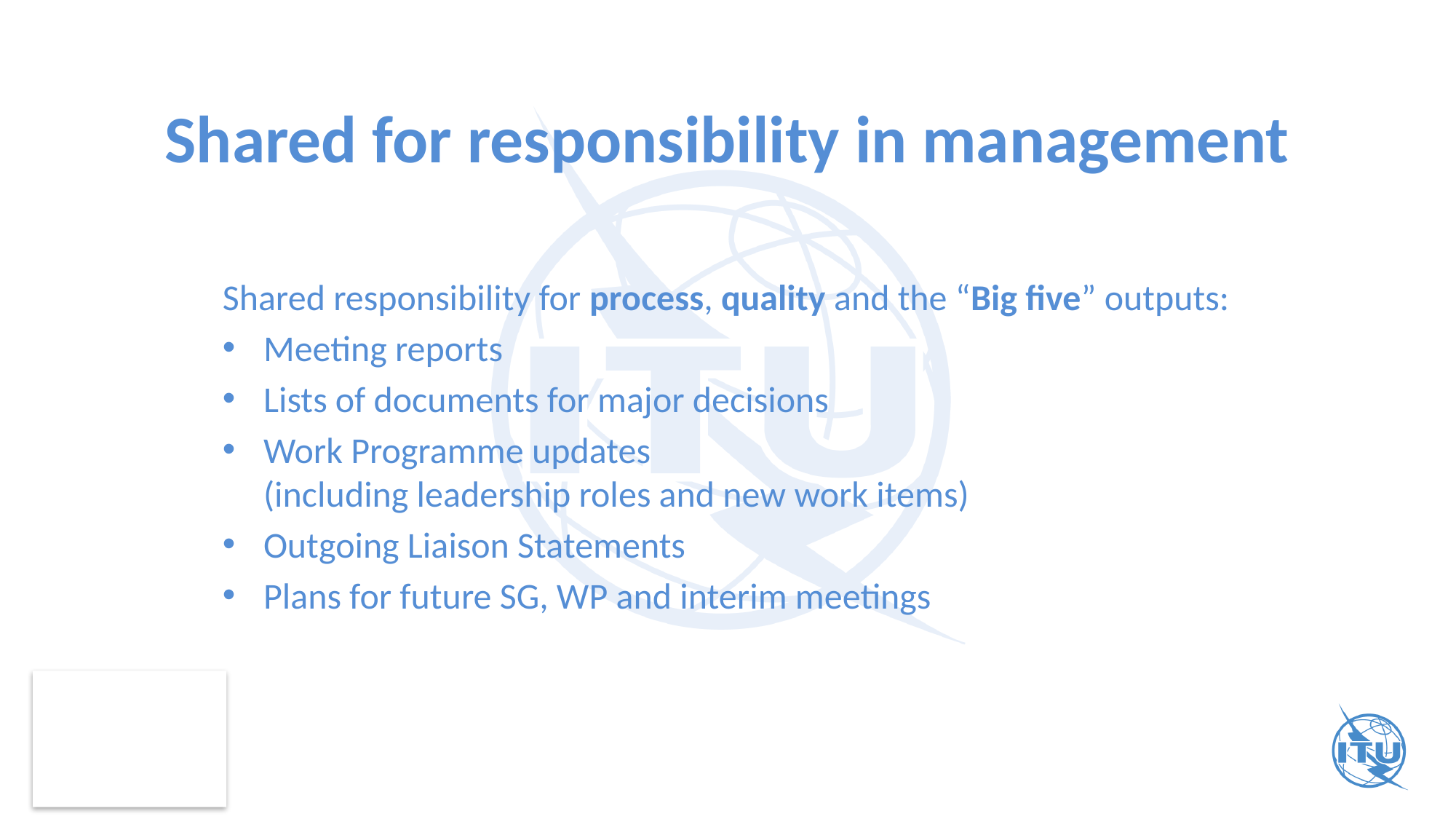

# Shared for responsibility in management
Shared responsibility for process, quality and the “Big five” outputs:
Meeting reports
Lists of documents for major decisions
Work Programme updates
(including leadership roles and new work items)
Outgoing Liaison Statements
Plans for future SG, WP and interim meetings